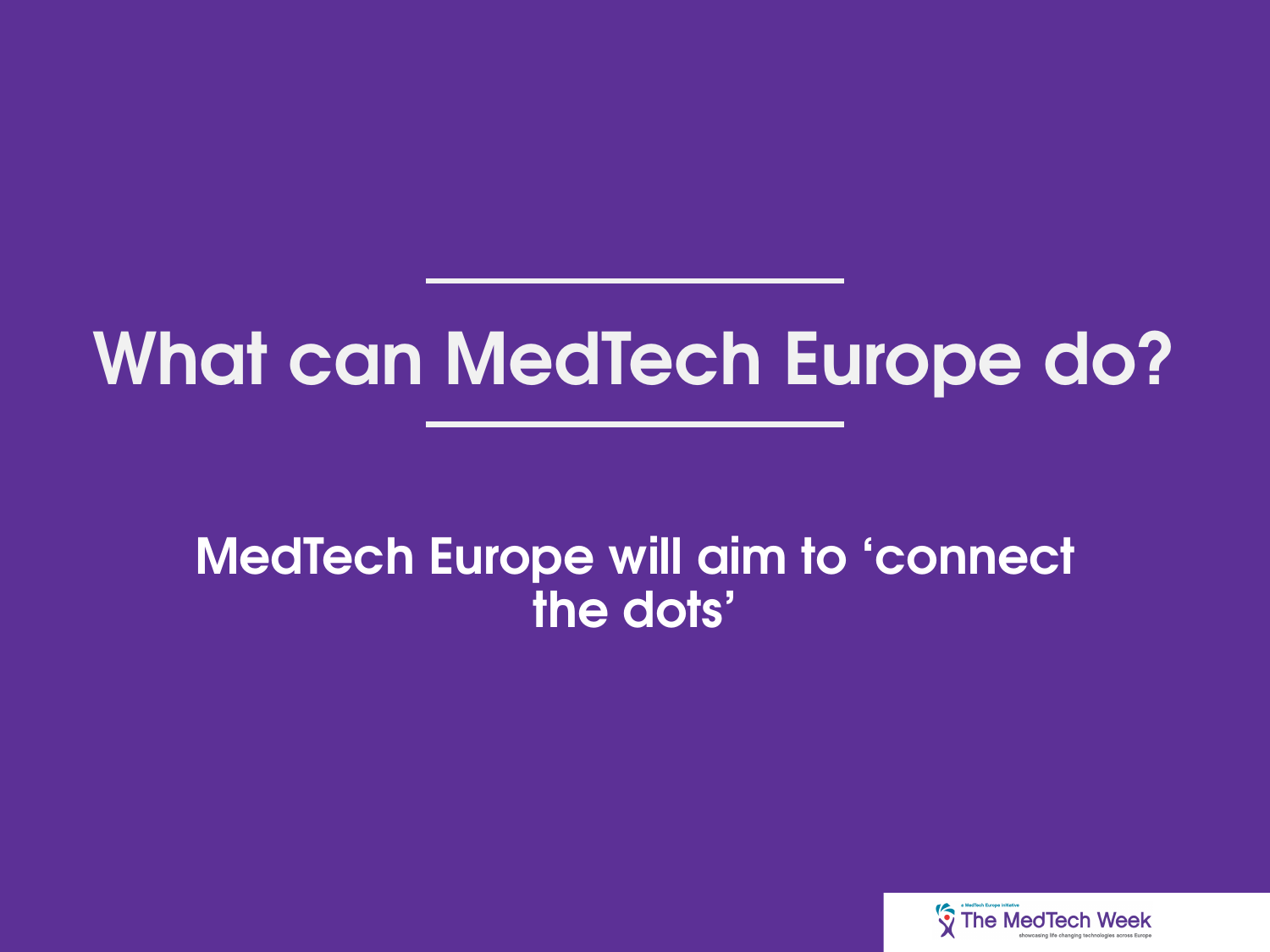

What can MedTech Europe do?
MedTech Europe will aim to ‘connect the dots’